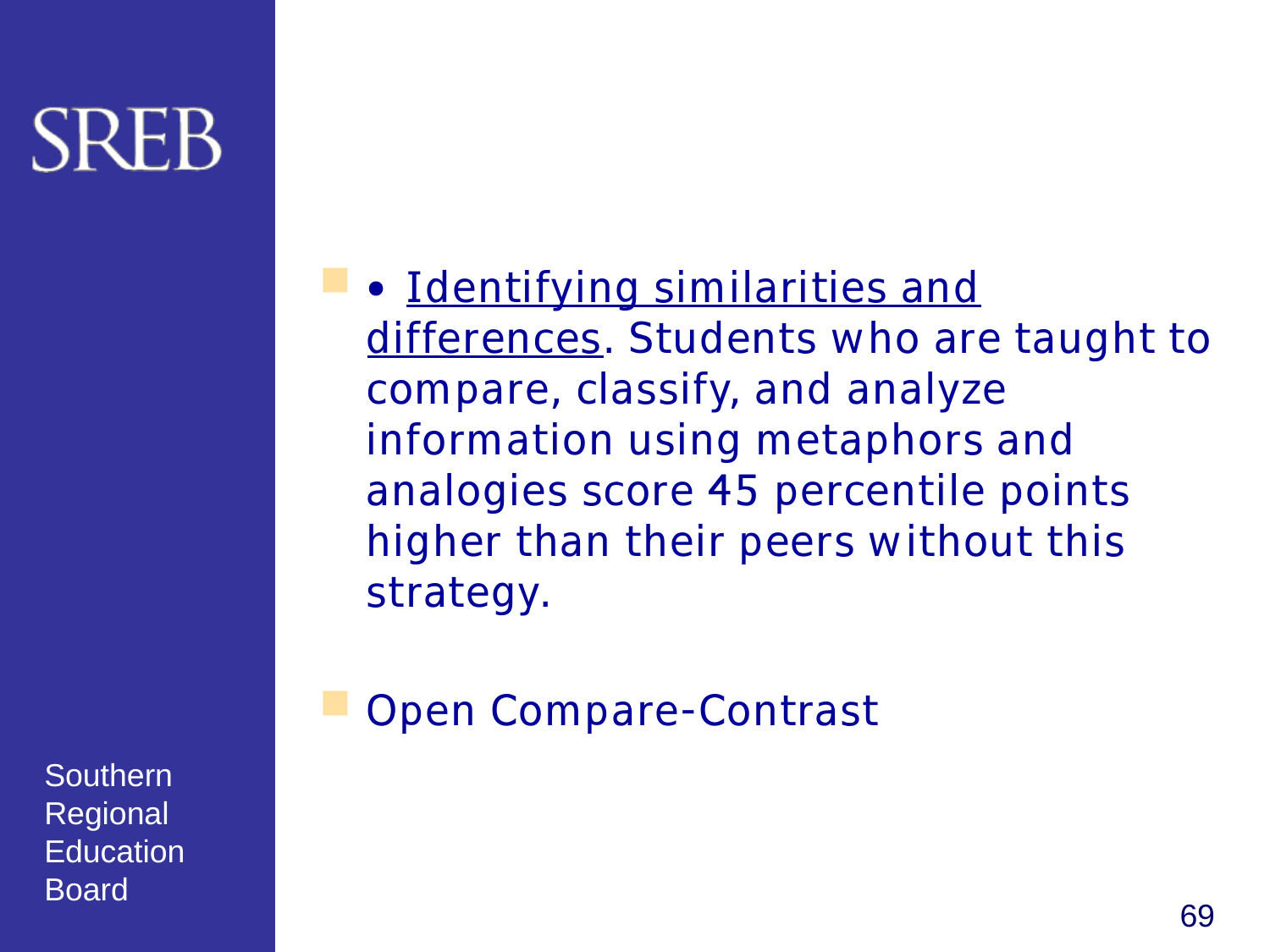

#
• Identifying similarities and differences. Students who are taught to compare, classify, and analyze information using metaphors and analogies score 45 percentile points higher than their peers without this strategy.

Open Compare-Contrast
69